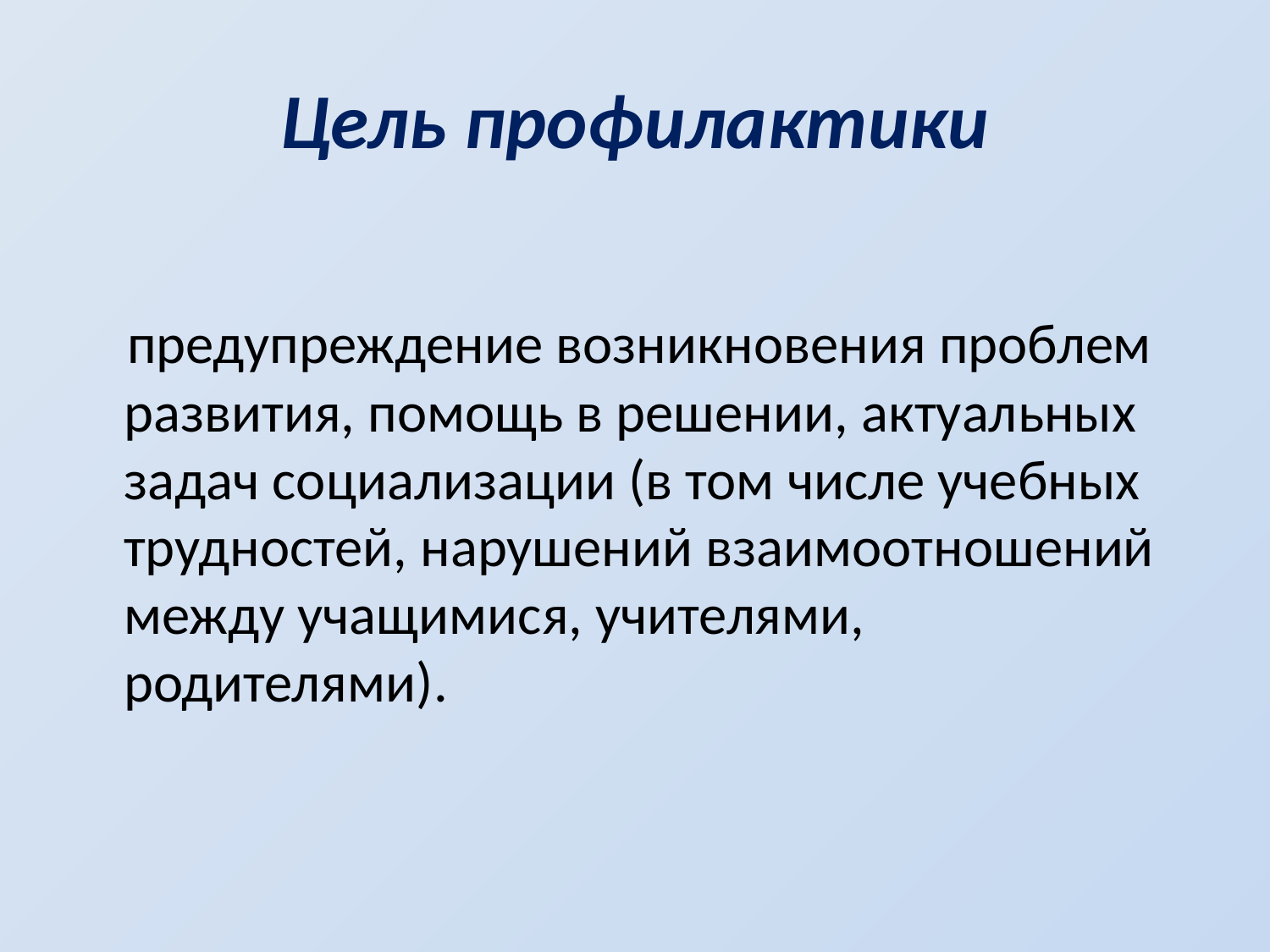

# Цель профилактики

    предупреждение возникновения проблем развития, помощь в решении, актуальных задач социализации (в том числе учебных трудностей, нарушений взаимоотношений между учащимися, учителями, родителями).